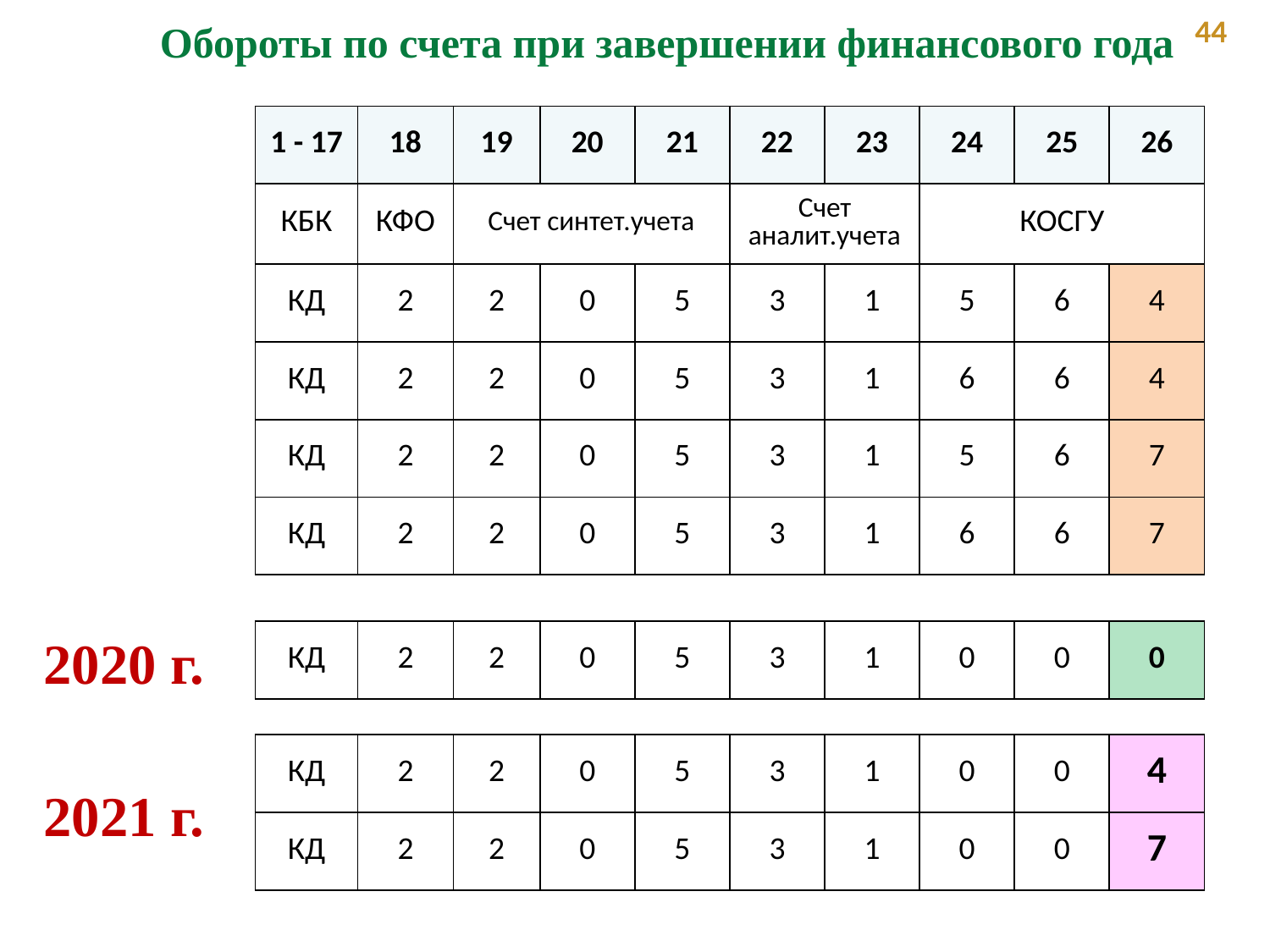

44
Обороты по счета при завершении финансового года
| 1 - 17 | 18 | 19 | 20 | 21 | 22 | 23 | 24 | 25 | 26 |
| --- | --- | --- | --- | --- | --- | --- | --- | --- | --- |
| КБК | КФО | Счет синтет.учета |  |  | Счет аналит.учета |  | КОСГУ |  |  |
| КД | 2 | 2 | 0 | 5 | 3 | 1 | 5 | 6 | 4 |
| КД | 2 | 2 | 0 | 5 | 3 | 1 | 6 | 6 | 4 |
| КД | 2 | 2 | 0 | 5 | 3 | 1 | 5 | 6 | 7 |
| КД | 2 | 2 | 0 | 5 | 3 | 1 | 6 | 6 | 7 |
| КД | 2 | 2 | 0 | 5 | 3 | 1 | 0 | 0 | 0 |
| --- | --- | --- | --- | --- | --- | --- | --- | --- | --- |
2020 г.
| КД | 2 | 2 | 0 | 5 | 3 | 1 | 0 | 0 | 4 |
| --- | --- | --- | --- | --- | --- | --- | --- | --- | --- |
| КД | 2 | 2 | 0 | 5 | 3 | 1 | 0 | 0 | 7 |
2021 г.